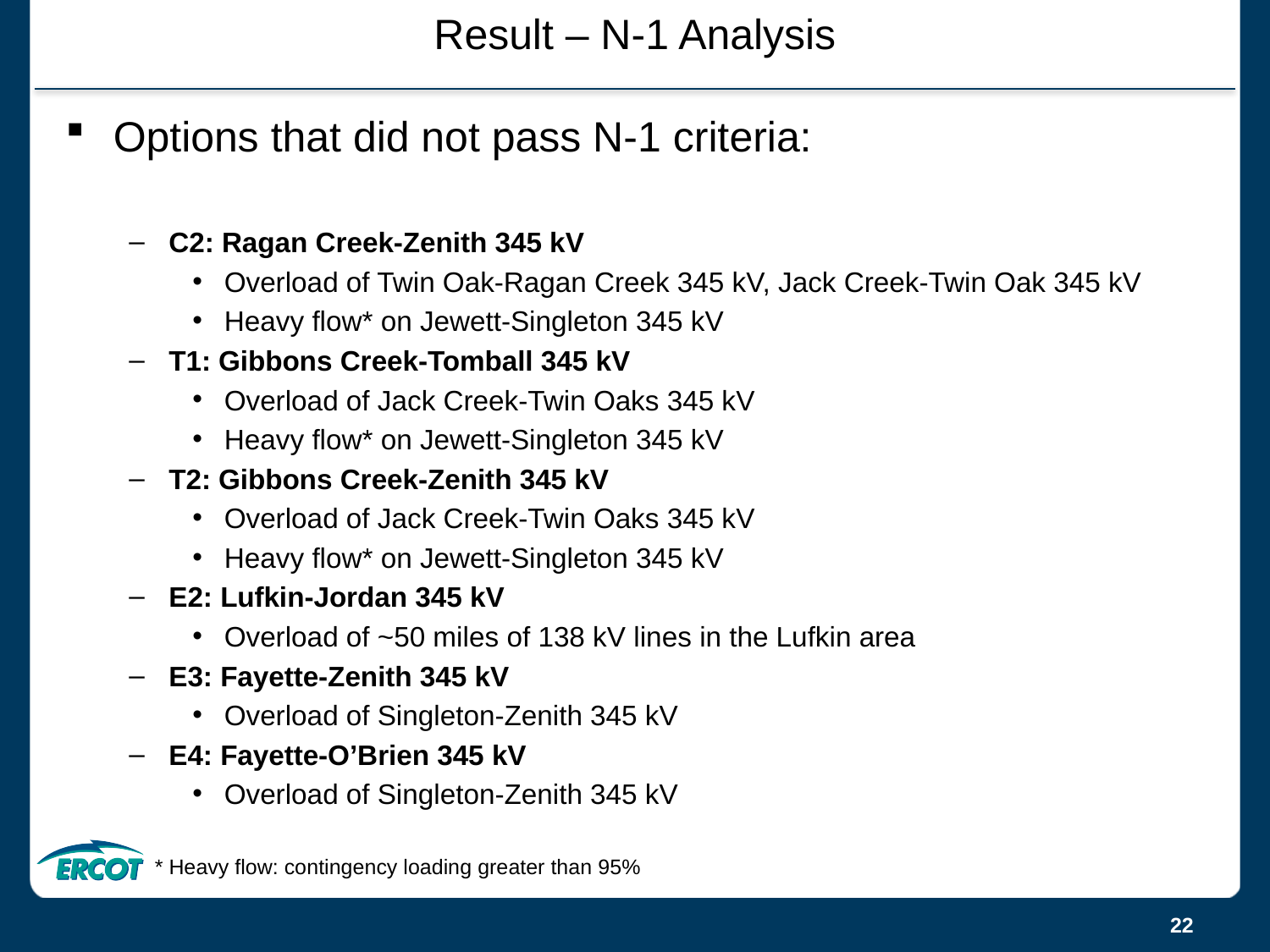

# Result – N-1 Analysis
Options that did not pass N-1 criteria:

C2: Ragan Creek-Zenith 345 kV
Overload of Twin Oak-Ragan Creek 345 kV, Jack Creek-Twin Oak 345 kV
Heavy flow* on Jewett-Singleton 345 kV
T1: Gibbons Creek-Tomball 345 kV
Overload of Jack Creek-Twin Oaks 345 kV
Heavy flow* on Jewett-Singleton 345 kV
T2: Gibbons Creek-Zenith 345 kV
Overload of Jack Creek-Twin Oaks 345 kV
Heavy flow* on Jewett-Singleton 345 kV
E2: Lufkin-Jordan 345 kV
Overload of ~50 miles of 138 kV lines in the Lufkin area
E3: Fayette-Zenith 345 kV
Overload of Singleton-Zenith 345 kV
E4: Fayette-O’Brien 345 kV
Overload of Singleton-Zenith 345 kV

   * Heavy flow: contingency loading greater than 95%
22